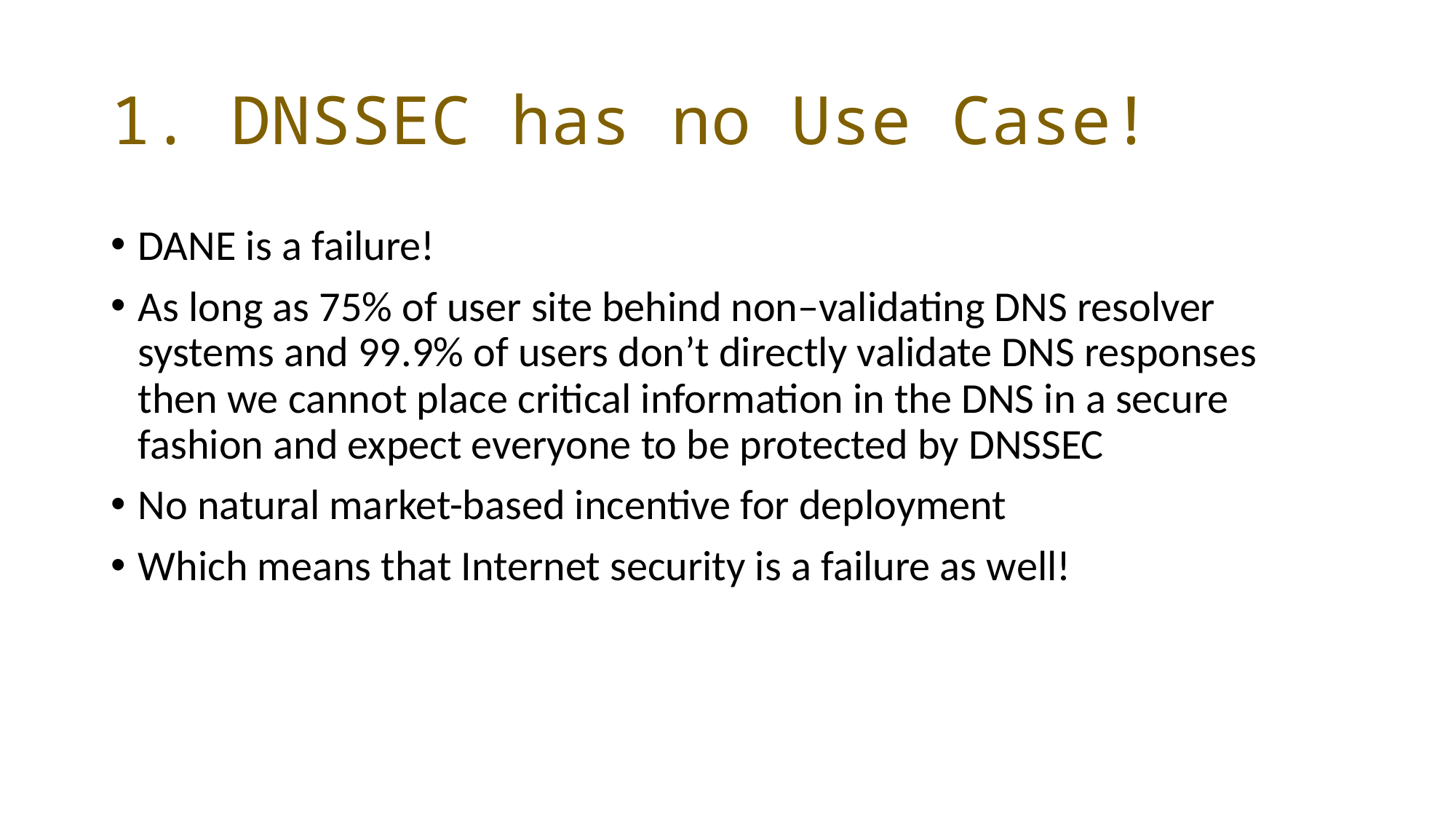

# 1. DNSSEC has no Use Case!
DANE is a failure!
As long as 75% of user site behind non–validating DNS resolver systems and 99.9% of users don’t directly validate DNS responses then we cannot place critical information in the DNS in a secure fashion and expect everyone to be protected by DNSSEC
No natural market-based incentive for deployment
Which means that Internet security is a failure as well!